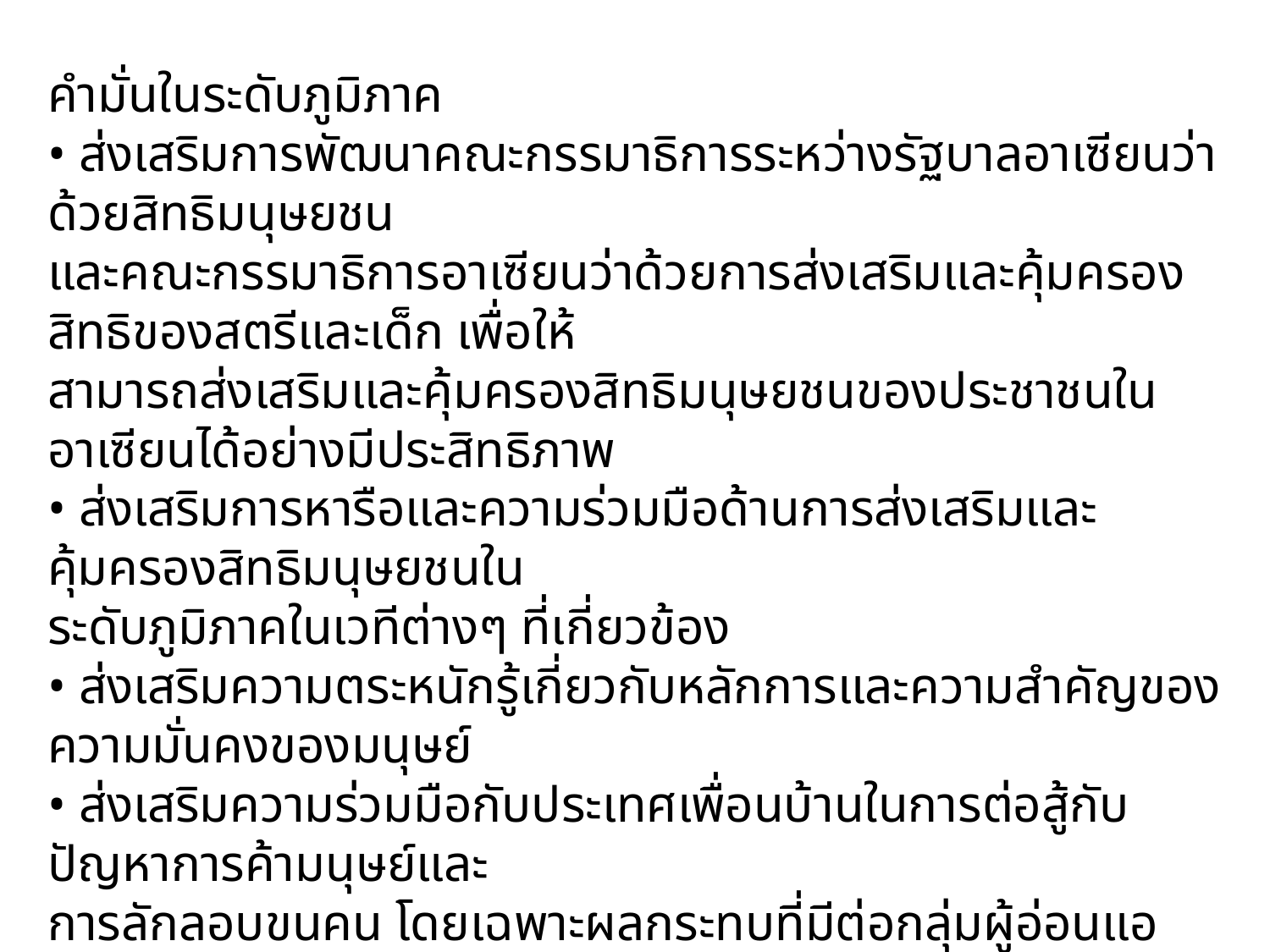

คำมั่นในระดับภูมิภาค
• ส่งเสริมการพัฒนาคณะกรรมาธิการระหว่างรัฐบาลอาเซียนว่าด้วยสิทธิมนุษยชน
และคณะกรรมาธิการอาเซียนว่าด้วยการส่งเสริมและคุ้มครองสิทธิของสตรีและเด็ก เพื่อให้
สามารถส่งเสริมและคุ้มครองสิทธิมนุษยชนของประชาชนในอาเซียนได้อย่างมีประสิทธิภาพ
• ส่งเสริมการหารือและความร่วมมือด้านการส่งเสริมและคุ้มครองสิทธิมนุษยชนใน
ระดับภูมิภาคในเวทีต่างๆ ที่เกี่ยวข้อง
• ส่งเสริมความตระหนักรู้เกี่ยวกับหลักการและความสำคัญของความมั่นคงของมนุษย์
• ส่งเสริมความร่วมมือกับประเทศเพื่อนบ้านในการต่อสู้กับปัญหาการค้ามนุษย์และ
การลักลอบขนคน โดยเฉพาะผลกระทบที่มีต่อกลุ่มผู้อ่อนแอ และการให้ความร่วมมือทางวิชาการ
เพื่อเสริมสร้างขีดความสามารถให้กับรัฐบาลต่างๆ ในภูมิภาคในการส่งเสริมและคุ้มครองสิทธิของ
คนพิการ